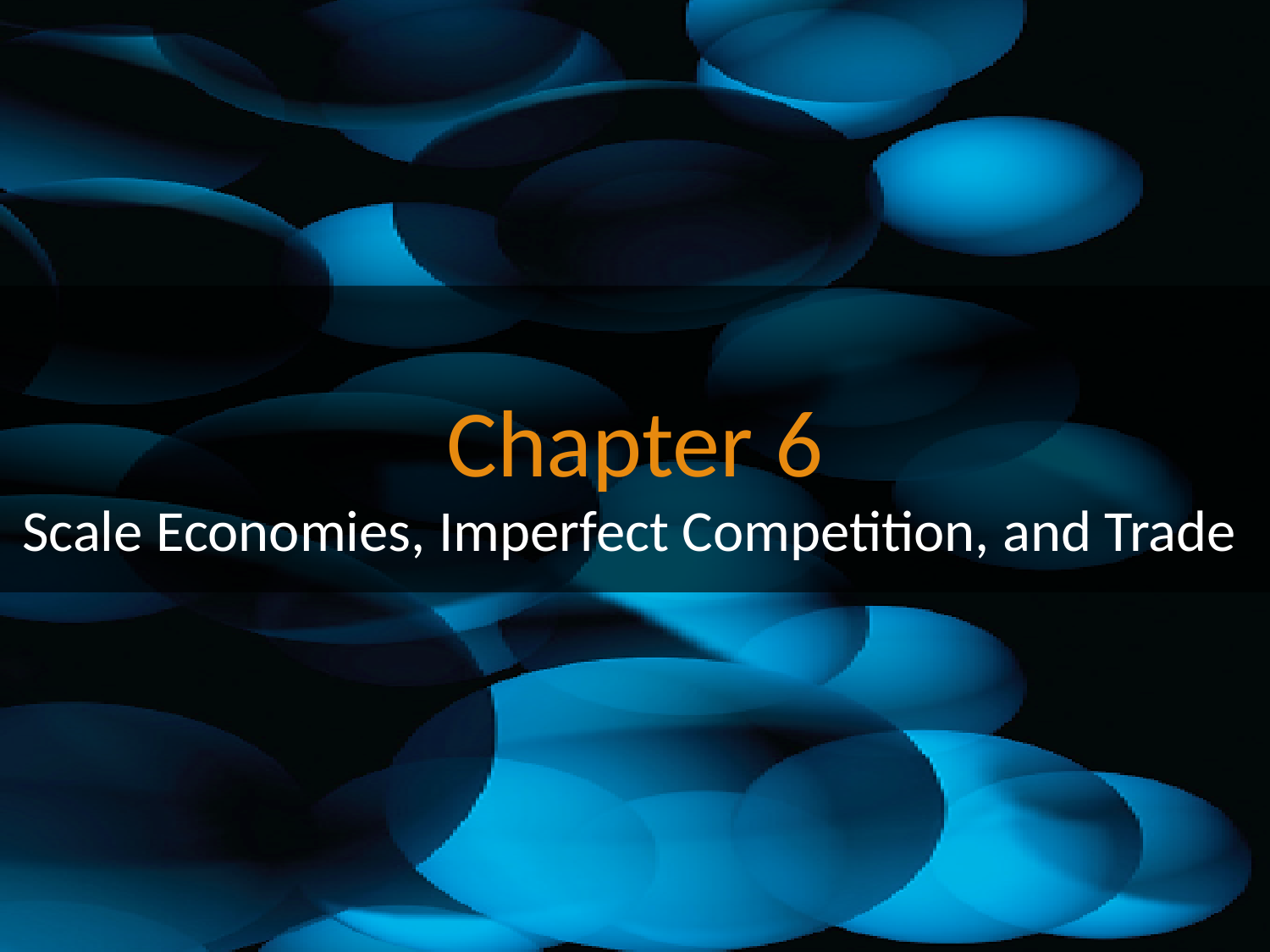

# Chapter 6
Scale Economies, Imperfect Competition, and Trade